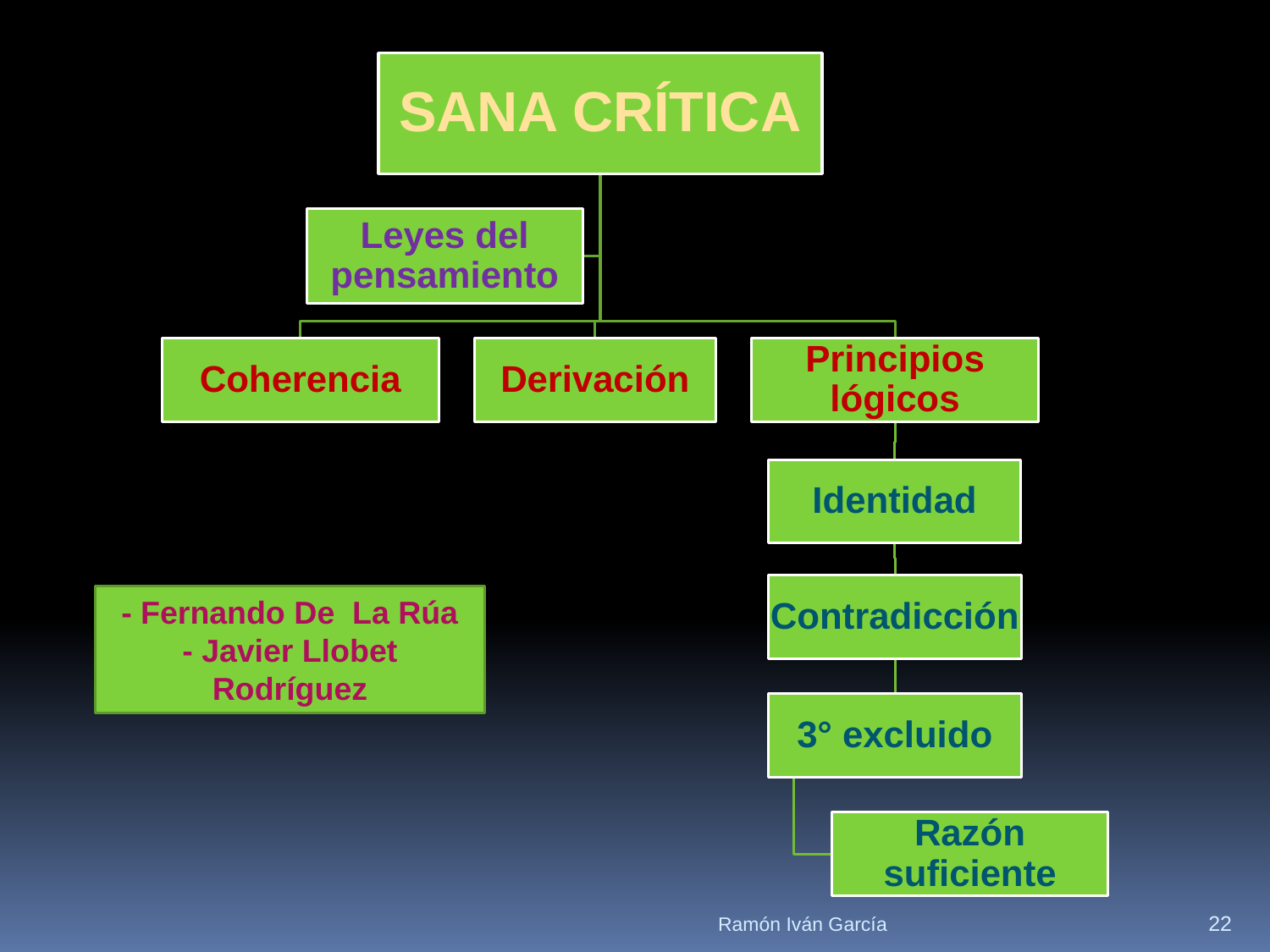

SANA CRÍTICA
Coherencia
Derivación
Principios lógicos
Identidad
Contradicción
3° excluido
Razón suficiente
Leyes del pensamiento
- Fernando De  La Rúa
- Javier Llobet Rodríguez
Ramón Iván García
22